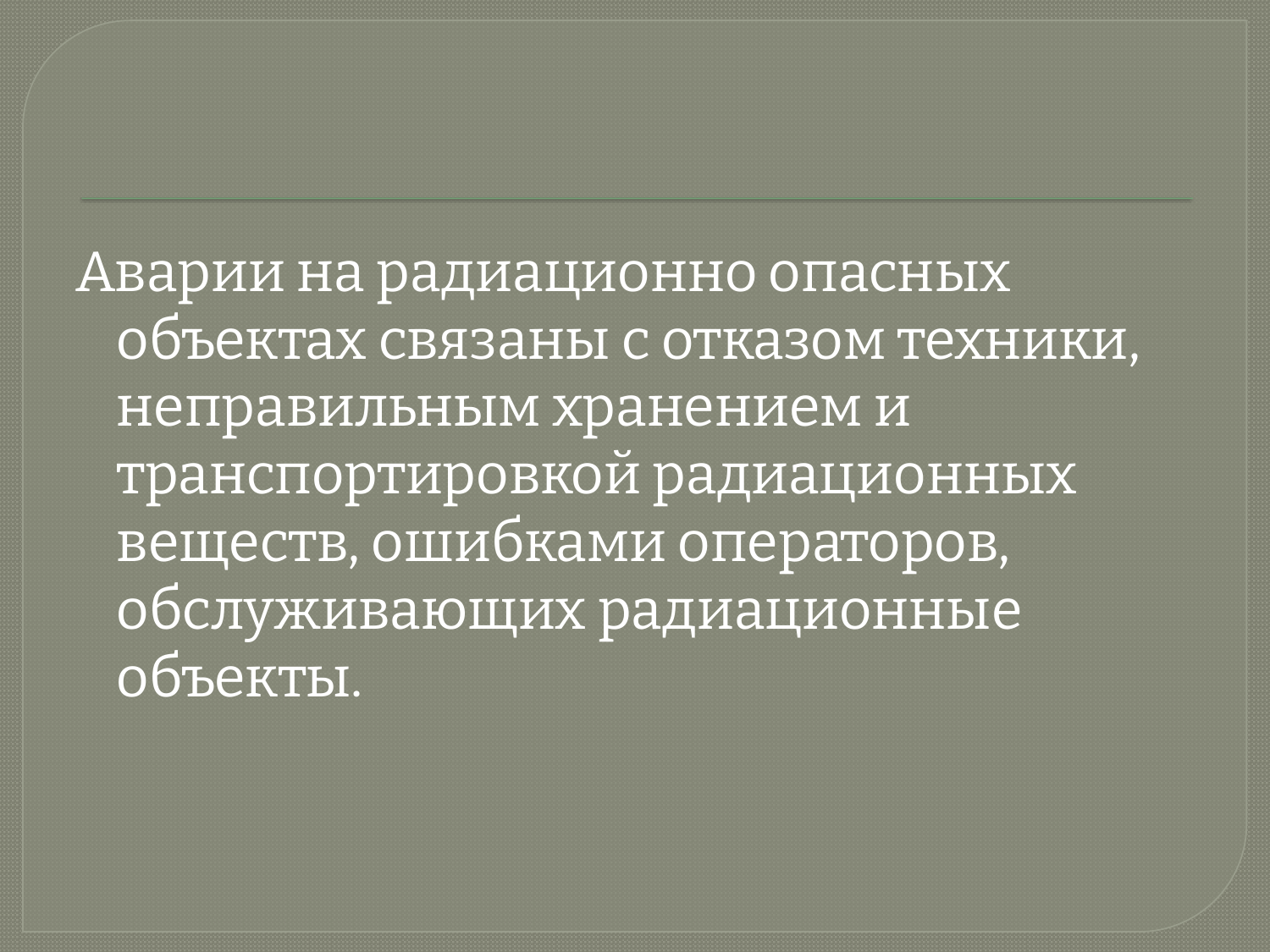

#
Аварии на радиационно опасных объектах связаны с отказом техники, неправильным хранением и транспортировкой радиационных веществ, ошибками операторов, обслуживающих радиационные объекты.